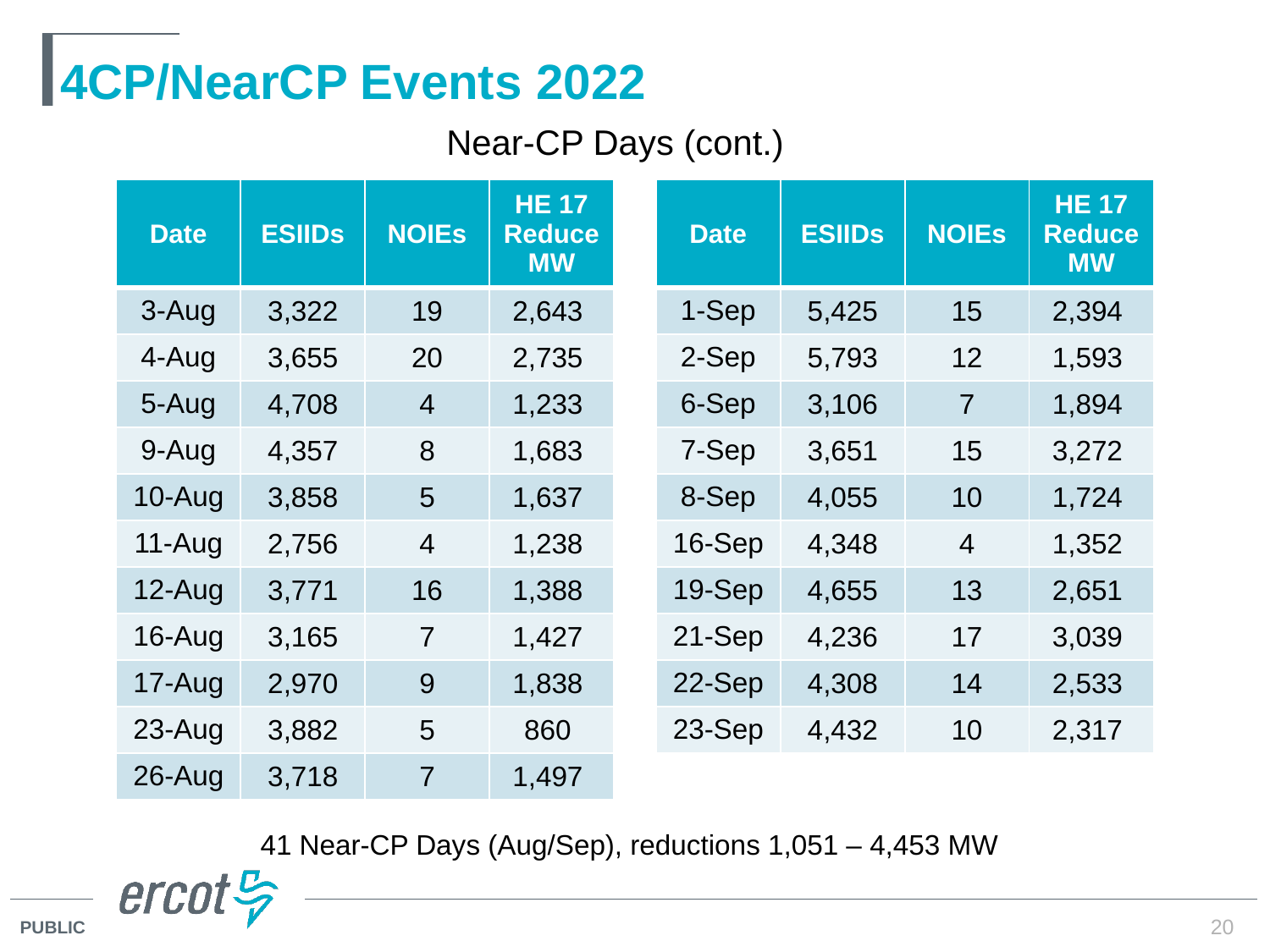

# 4CP/NearCP Events 2022
Near-CP Days (cont.)
| Date | ESIIDs | NOIEs | HE 17 Reduce MW |
| --- | --- | --- | --- |
| 3-Aug | 3,322 | 19 | 2,643 |
| 4-Aug | 3,655 | 20 | 2,735 |
| 5-Aug | 4,708 | 4 | 1,233 |
| 9-Aug | 4,357 | 8 | 1,683 |
| 10-Aug | 3,858 | 5 | 1,637 |
| 11-Aug | 2,756 | 4 | 1,238 |
| 12-Aug | 3,771 | 16 | 1,388 |
| 16-Aug | 3,165 | 7 | 1,427 |
| 17-Aug | 2,970 | 9 | 1,838 |
| 23-Aug | 3,882 | 5 | 860 |
| 26-Aug | 3,718 | 7 | 1,497 |
| Date | ESIIDs | NOIEs | HE 17 Reduce MW |
| --- | --- | --- | --- |
| 1-Sep | 5,425 | 15 | 2,394 |
| 2-Sep | 5,793 | 12 | 1,593 |
| 6-Sep | 3,106 | 7 | 1,894 |
| 7-Sep | 3,651 | 15 | 3,272 |
| 8-Sep | 4,055 | 10 | 1,724 |
| 16-Sep | 4,348 | 4 | 1,352 |
| 19-Sep | 4,655 | 13 | 2,651 |
| 21-Sep | 4,236 | 17 | 3,039 |
| 22-Sep | 4,308 | 14 | 2,533 |
| 23-Sep | 4,432 | 10 | 2,317 |
41 Near-CP Days (Aug/Sep), reductions 1,051 – 4,453 MW
20